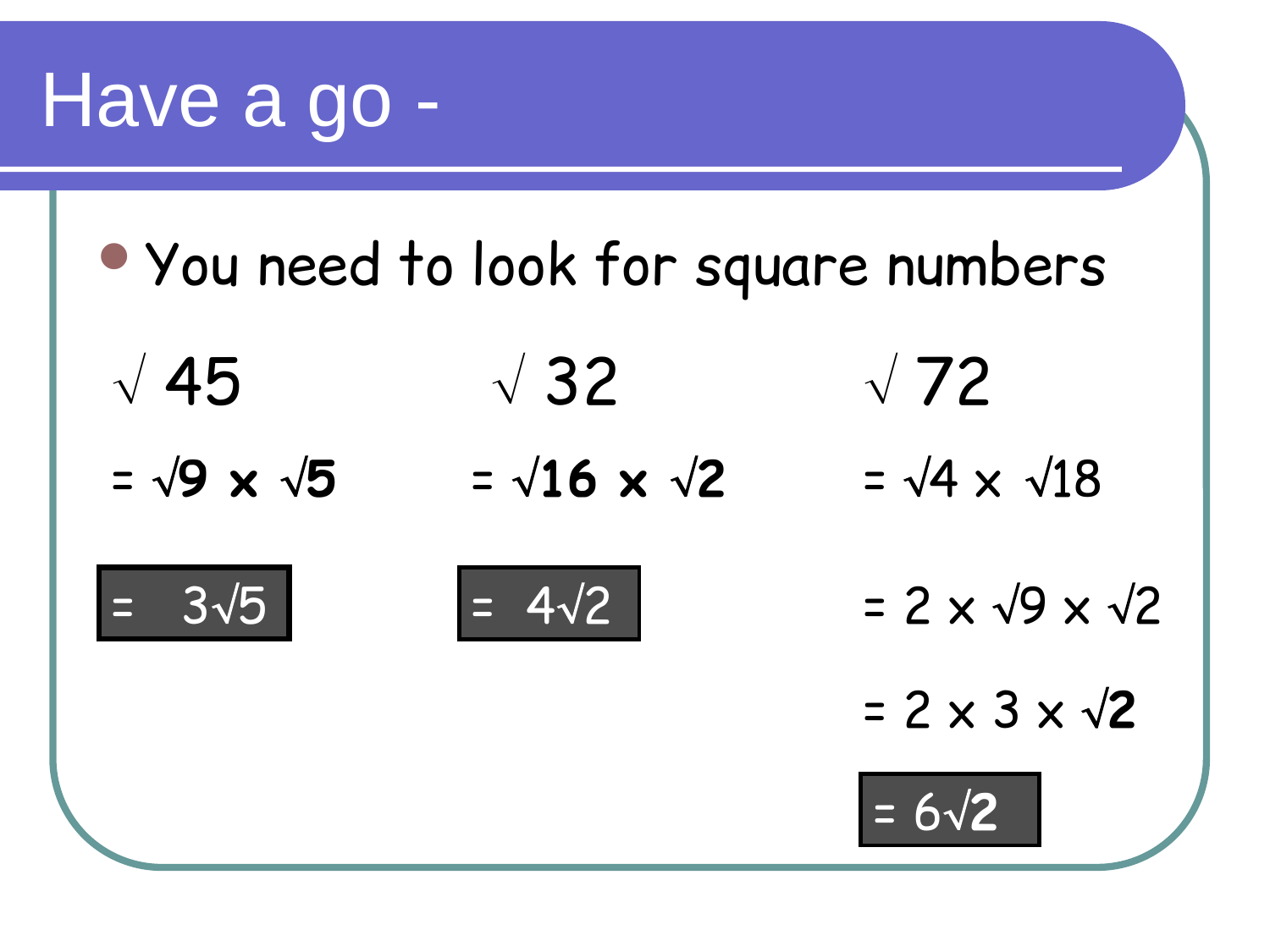

# Have a go -
You need to look for square numbers

√ 45
 √ 32
√ 72
= √9 x √5
= √16 x √2
= √4 x √18
=   3√5
=  4√2
= 2 x √9 x √2
= 2 x 3 x √2
= 6√2